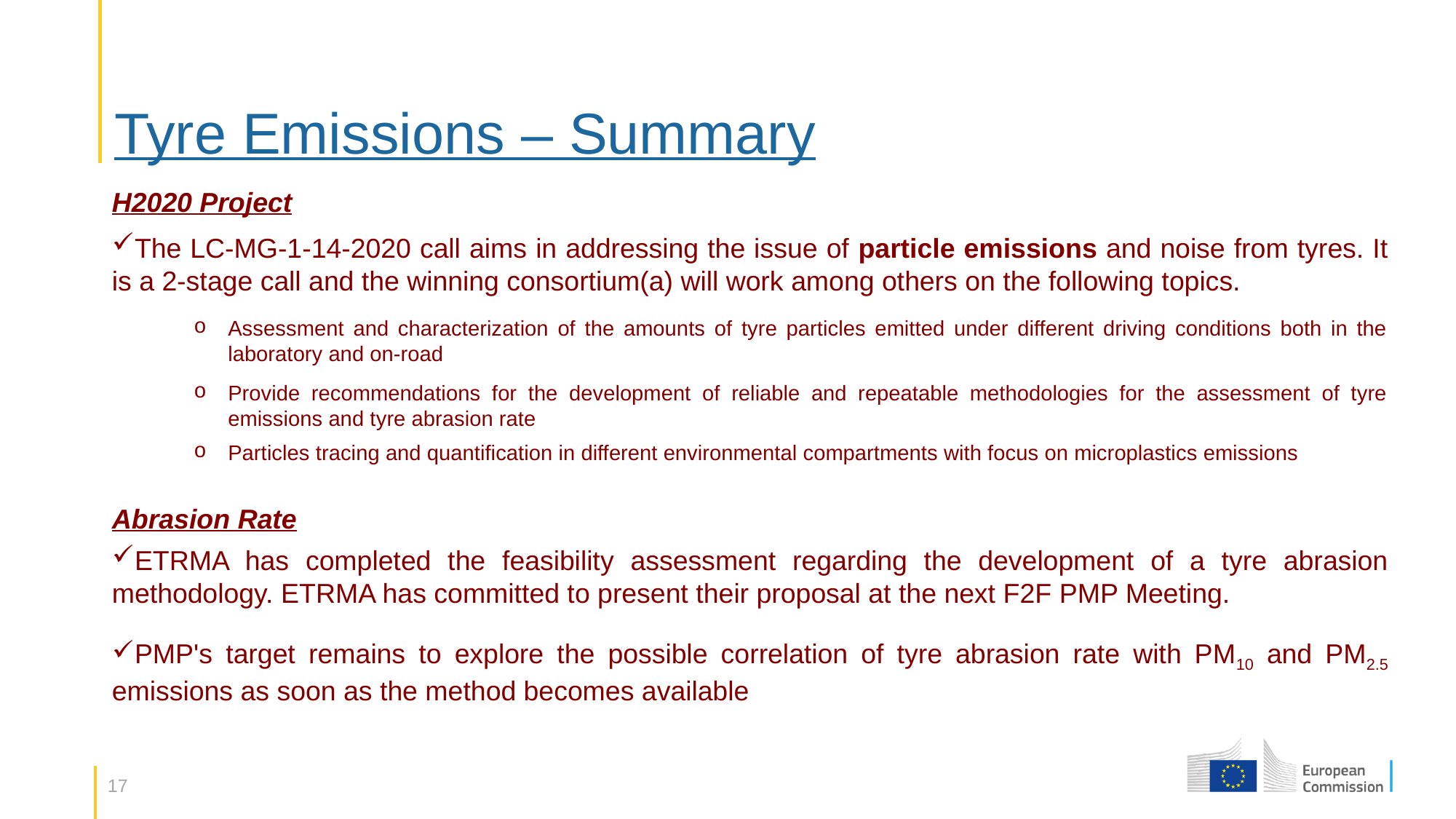

# Tyre Emissions – Summary
H2020 Project
The LC-MG-1-14-2020 call aims in addressing the issue of particle emissions and noise from tyres. It is a 2-stage call and the winning consortium(a) will work among others on the following topics.
Assessment and characterization of the amounts of tyre particles emitted under different driving conditions both in the laboratory and on-road
Provide recommendations for the development of reliable and repeatable methodologies for the assessment of tyre emissions and tyre abrasion rate
Particles tracing and quantification in different environmental compartments with focus on microplastics emissions
Abrasion Rate
ETRMA has completed the feasibility assessment regarding the development of a tyre abrasion methodology. ETRMA has committed to present their proposal at the next F2F PMP Meeting.
PMP's target remains to explore the possible correlation of tyre abrasion rate with PM10 and PM2.5 emissions as soon as the method becomes available